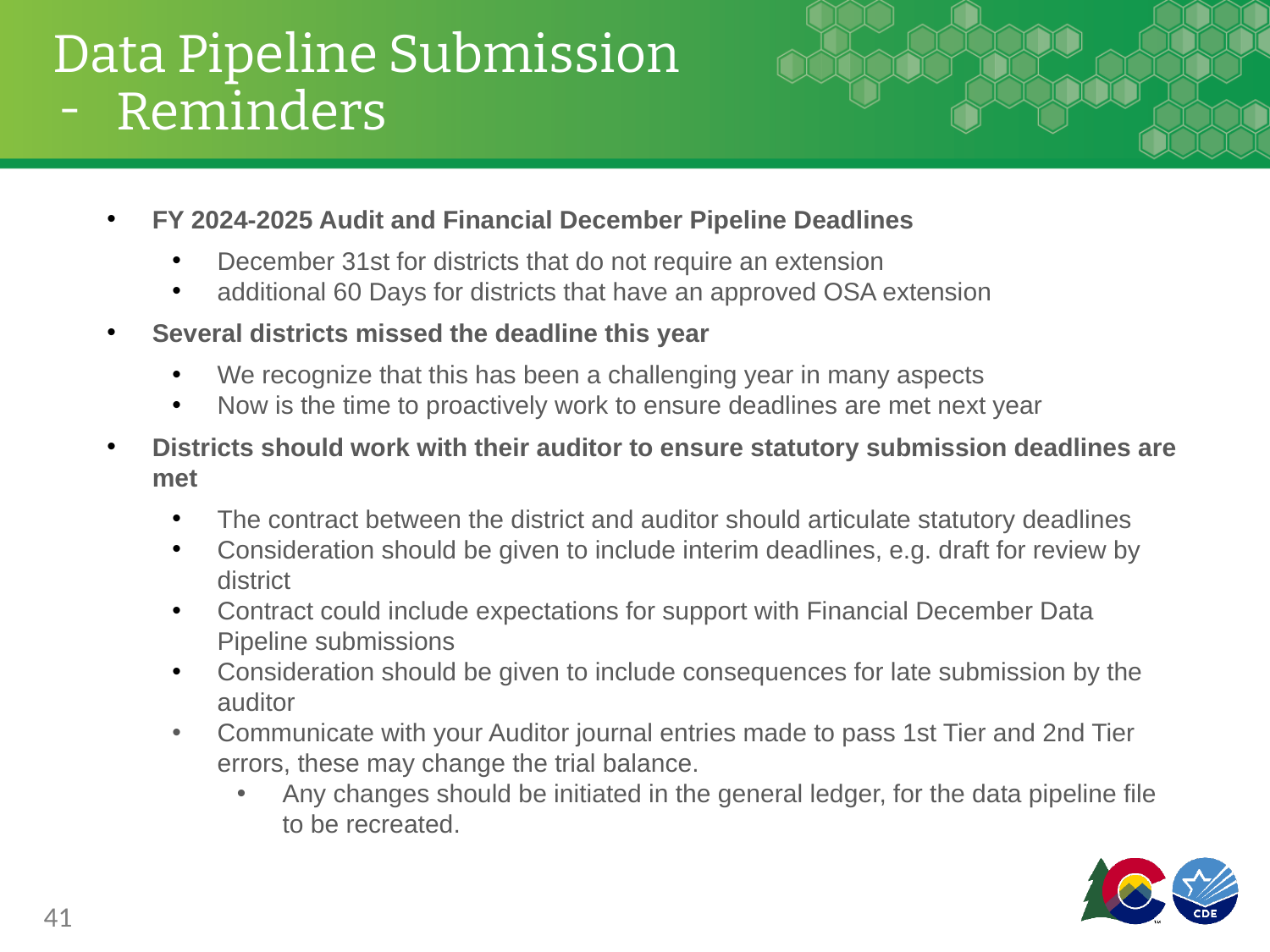

# Data Pipeline Submission
Reminders
FY 2024-2025 Audit and Financial December Pipeline Deadlines
December 31st for districts that do not require an extension
additional 60 Days for districts that have an approved OSA extension
Several districts missed the deadline this year
We recognize that this has been a challenging year in many aspects
Now is the time to proactively work to ensure deadlines are met next year
Districts should work with their auditor to ensure statutory submission deadlines are met
The contract between the district and auditor should articulate statutory deadlines
Consideration should be given to include interim deadlines, e.g. draft for review by district
Contract could include expectations for support with Financial December Data Pipeline submissions
Consideration should be given to include consequences for late submission by the auditor
Communicate with your Auditor journal entries made to pass 1st Tier and 2nd Tier errors, these may change the trial balance.
Any changes should be initiated in the general ledger, for the data pipeline file to be recreated.

41